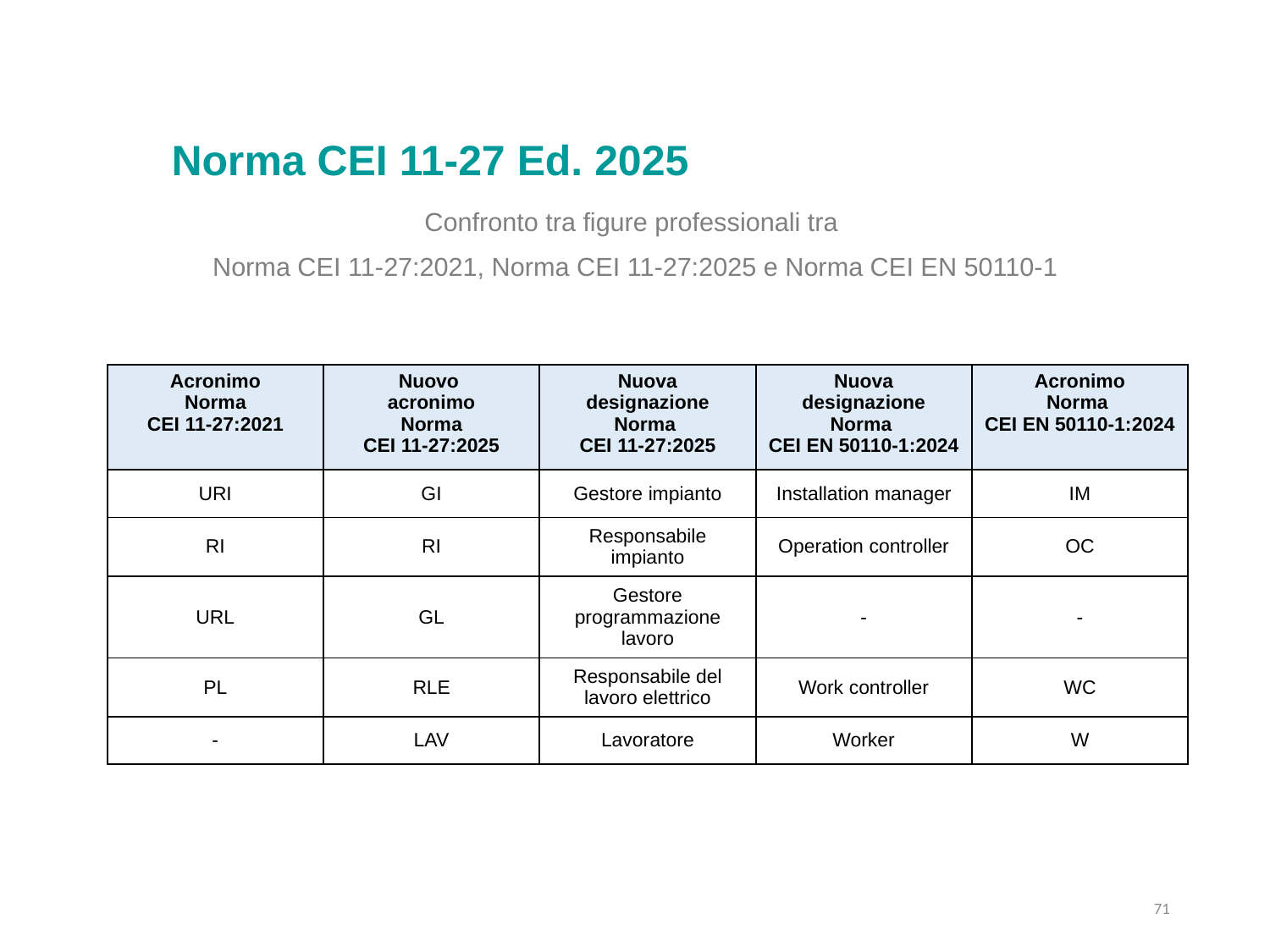

Norma CEI 11-27 Ed. 2025
Confronto tra figure professionali tra
Norma CEI 11-27:2021, Norma CEI 11-27:2025 e Norma CEI EN 50110-1

| Acronimo Norma CEI 11-27:2021 | Nuovo acronimo Norma CEI 11-27:2025 | Nuova designazione Norma CEI 11-27:2025 | Nuova designazione Norma CEI EN 50110-1:2024 | Acronimo Norma CEI EN 50110-1:2024 |
| --- | --- | --- | --- | --- |
| URI | GI | Gestore impianto | Installation manager | IM |
| RI | RI | Responsabile impianto | Operation controller | OC |
| URL | GL | Gestore programmazione lavoro | - | - |
| PL | RLE | Responsabile del lavoro elettrico | Work controller | WC |
| - | LAV | Lavoratore | Worker | W |
71